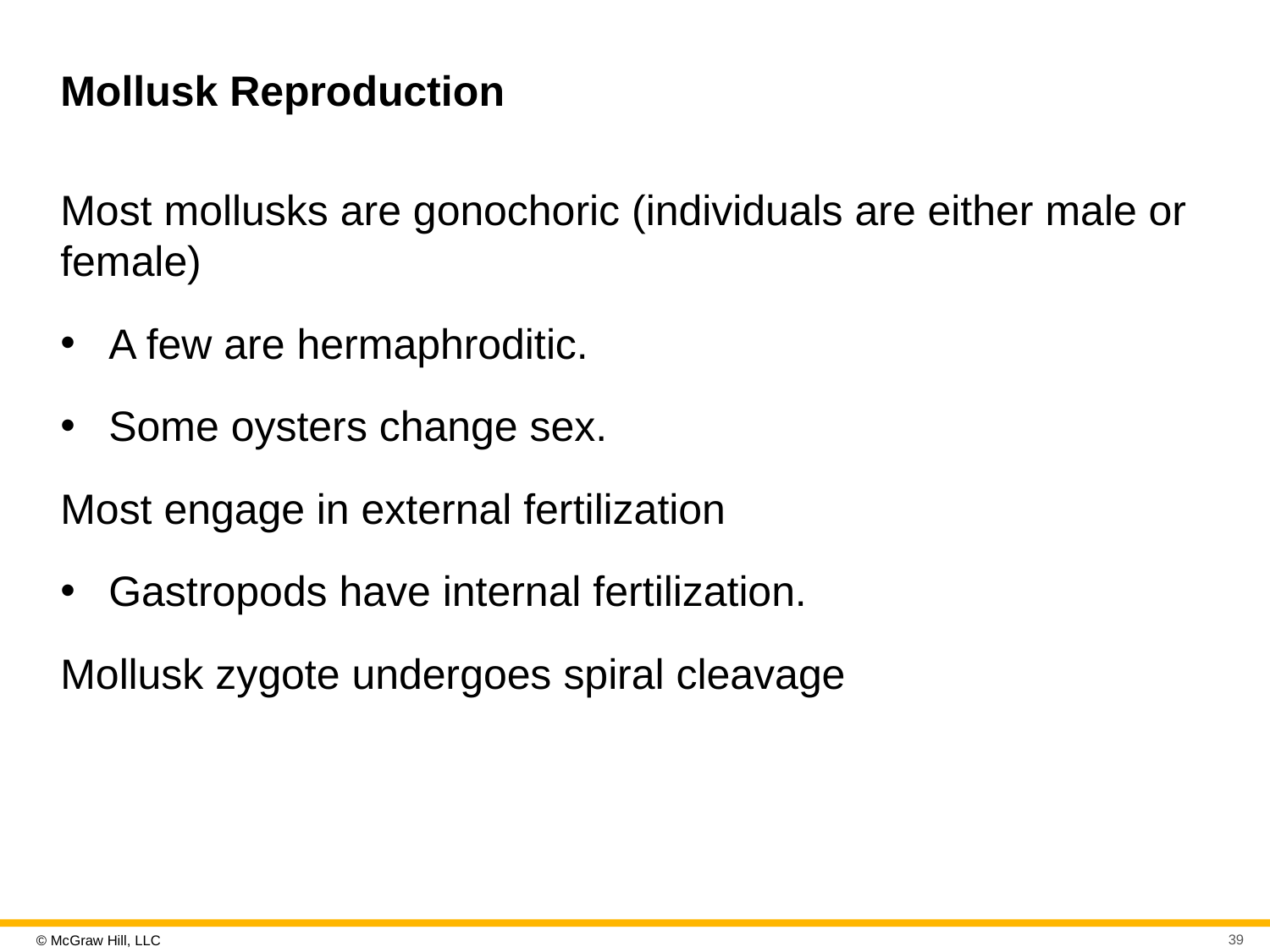

# Mollusk Reproduction
Most mollusks are gonochoric (individuals are either male or female)
A few are hermaphroditic.
Some oysters change sex.
Most engage in external fertilization
Gastropods have internal fertilization.
Mollusk zygote undergoes spiral cleavage
39